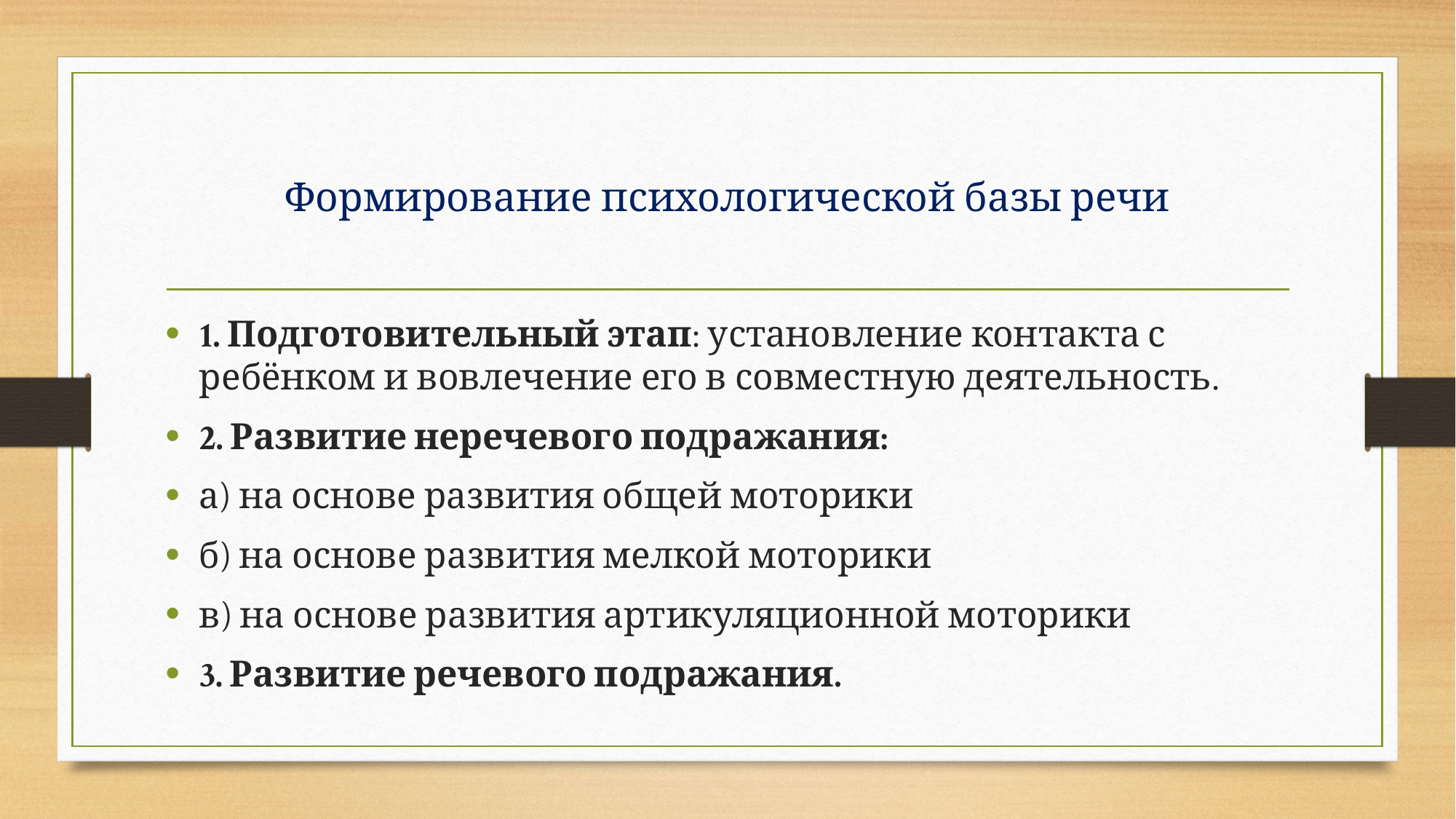

# Формирование психологической базы речи
1. Подготовительный этап: установление контакта с ребёнком и вовлечение его в совместную деятельность.
2. Развитие неречевого подражания:
а) на основе развития общей моторики
б) на основе развития мелкой моторики
в) на основе развития артикуляционной моторики
3. Развитие речевого подражания.